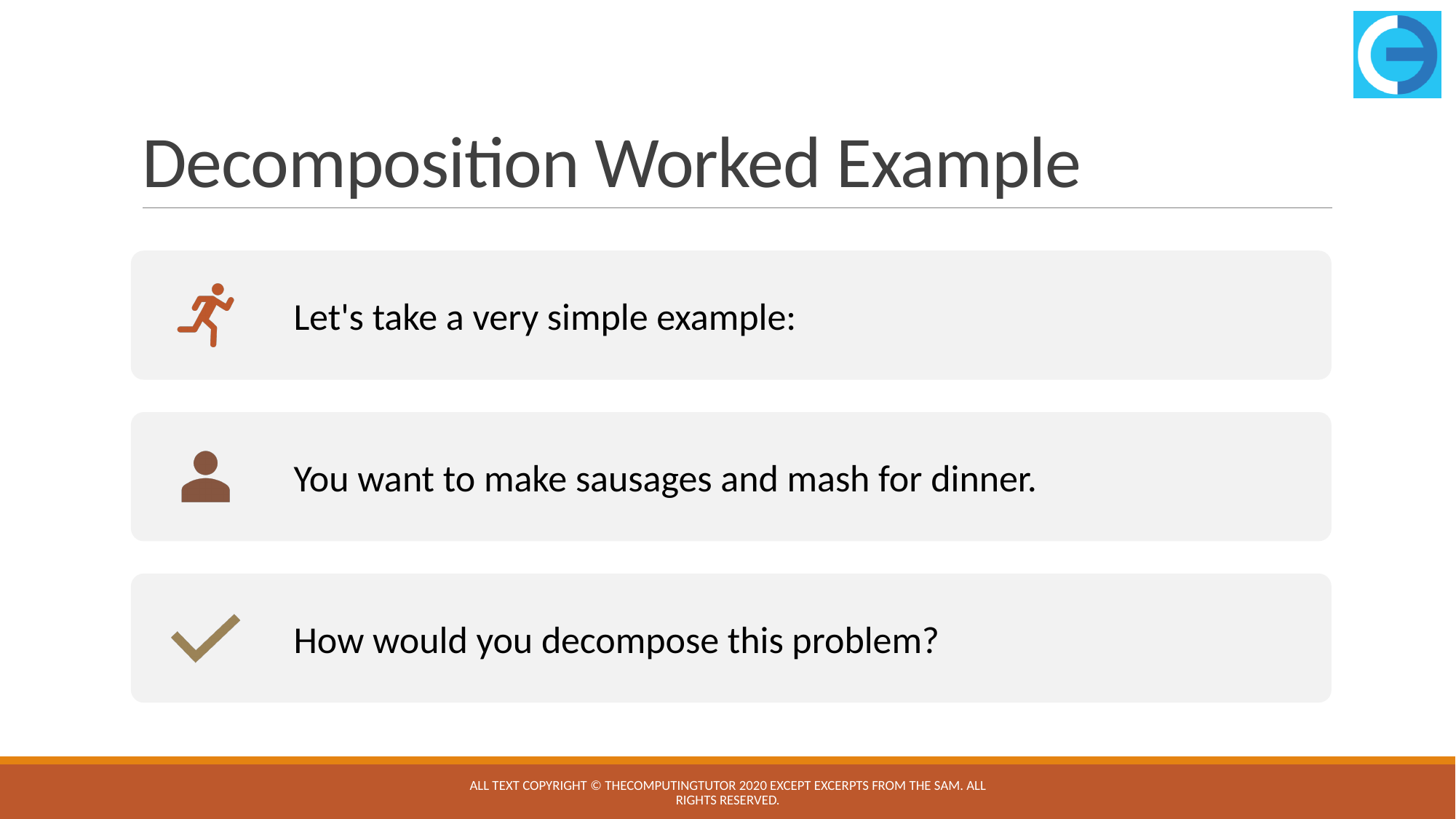

# Decomposition Worked Example
Let's take a very simple example:
You want to make sausages and mash for dinner.
How would you decompose this problem?
All text copyright © TheComputingTutor 2020 except excerpts from the SAM. All rights Reserved.